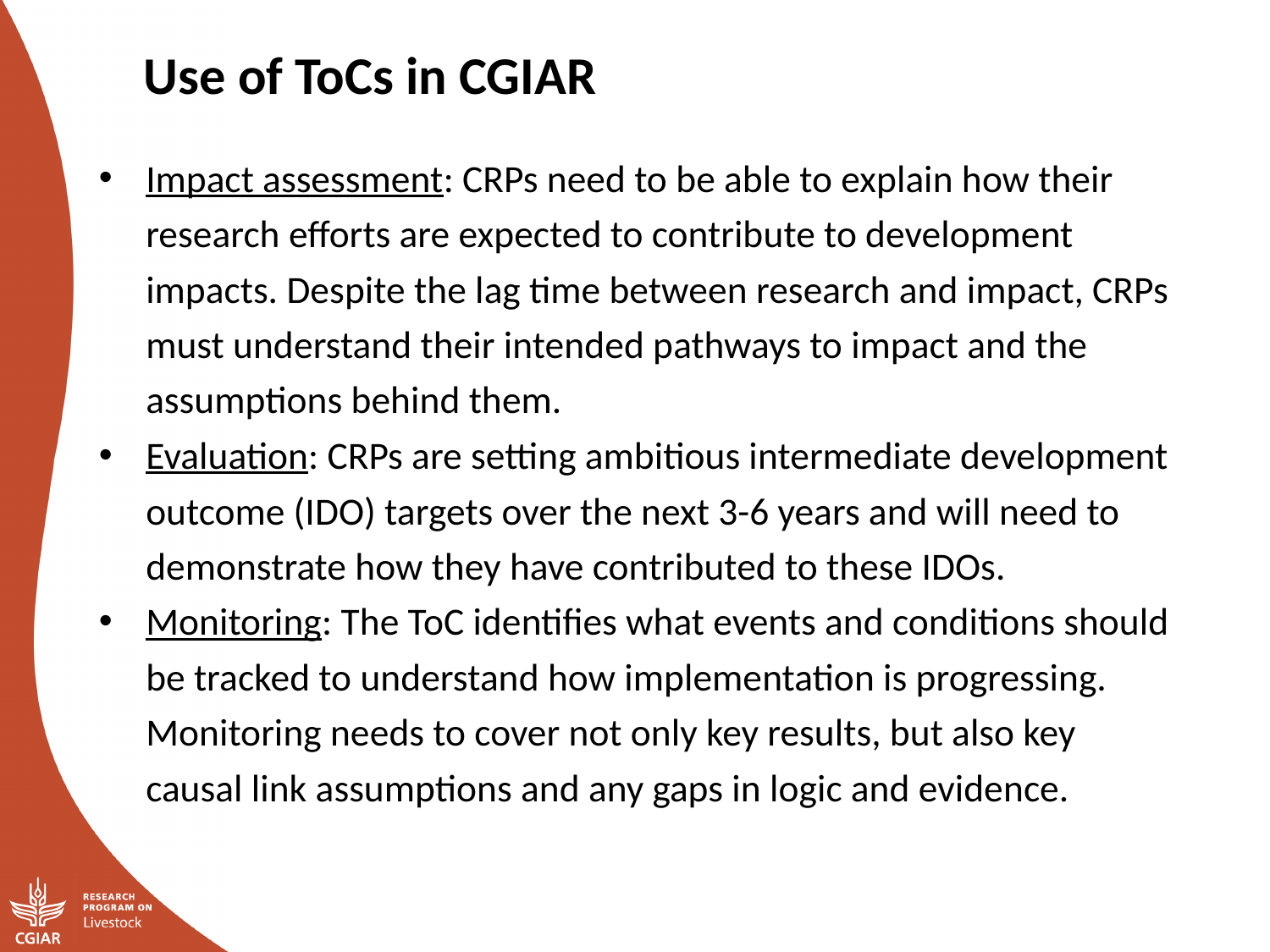

Use of ToCs in CGIAR
Impact assessment: CRPs need to be able to explain how their research efforts are expected to contribute to development impacts. Despite the lag time between research and impact, CRPs must understand their intended pathways to impact and the assumptions behind them.
Evaluation: CRPs are setting ambitious intermediate development outcome (IDO) targets over the next 3-6 years and will need to demonstrate how they have contributed to these IDOs.
Monitoring: The ToC identifies what events and conditions should be tracked to understand how implementation is progressing. Monitoring needs to cover not only key results, but also key causal link assumptions and any gaps in logic and evidence.